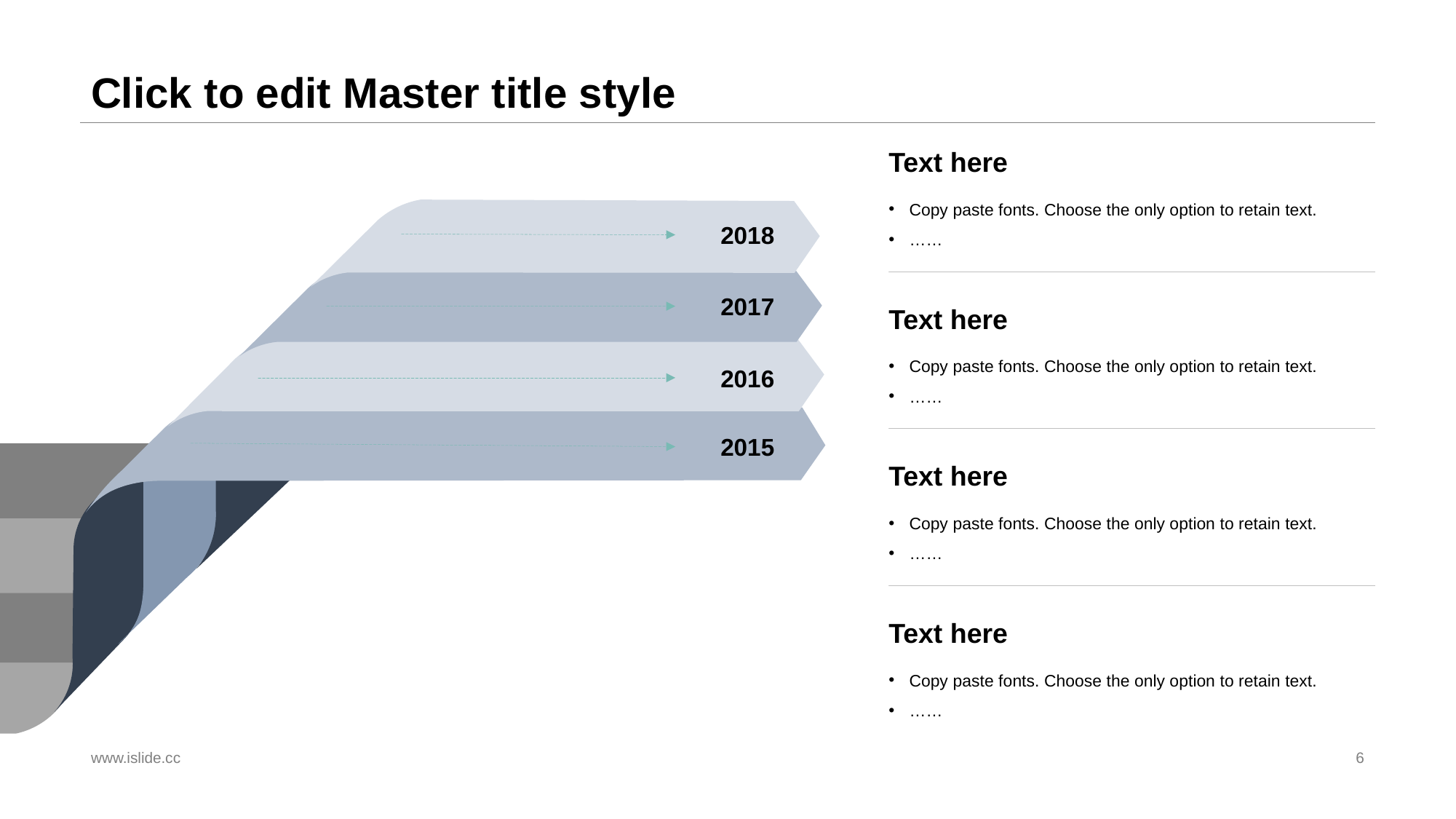

# Click to edit Master title style
Text here
Copy paste fonts. Choose the only option to retain text.
……

2018

2017
Text here
Copy paste fonts. Choose the only option to retain text.
……

2016

2015

Text here
Copy paste fonts. Choose the only option to retain text.
……

Text here
Copy paste fonts. Choose the only option to retain text.
……

www.islide.cc
6